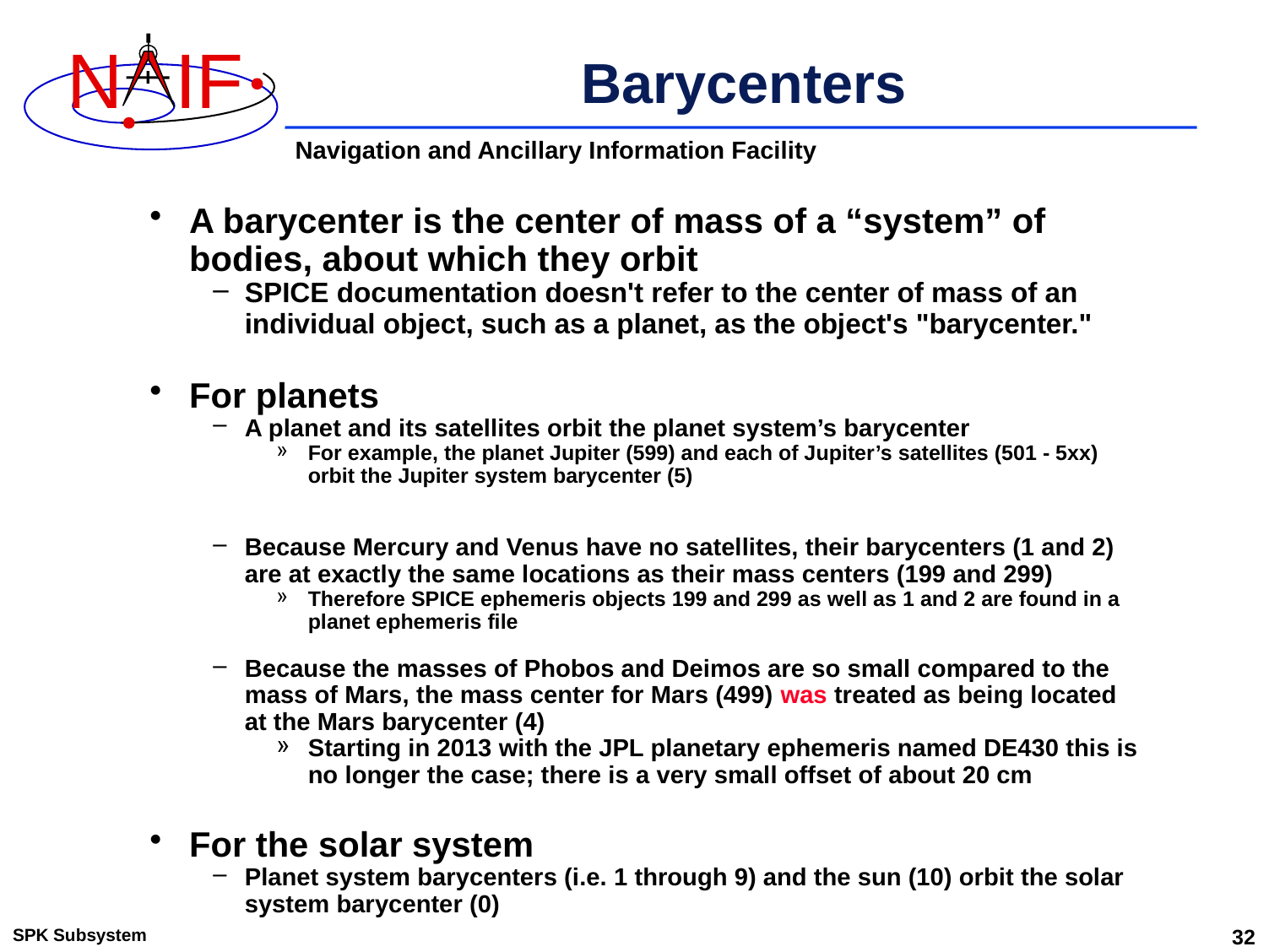

# Barycenters
A barycenter is the center of mass of a “system” of bodies, about which they orbit
SPICE documentation doesn't refer to the center of mass of an individual object, such as a planet, as the object's "barycenter."

For planets
A planet and its satellites orbit the planet system’s barycenter
For example, the planet Jupiter (599) and each of Jupiter’s satellites (501 - 5xx) orbit the Jupiter system barycenter (5)

Because Mercury and Venus have no satellites, their barycenters (1 and 2) are at exactly the same locations as their mass centers (199 and 299)
Therefore SPICE ephemeris objects 199 and 299 as well as 1 and 2 are found in a planet ephemeris file

Because the masses of Phobos and Deimos are so small compared to the mass of Mars, the mass center for Mars (499) was treated as being located at the Mars barycenter (4)
Starting in 2013 with the JPL planetary ephemeris named DE430 this is no longer the case; there is a very small offset of about 20 cm

For the solar system
Planet system barycenters (i.e. 1 through 9) and the sun (10) orbit the solar system barycenter (0)

SPK Subsystem
32